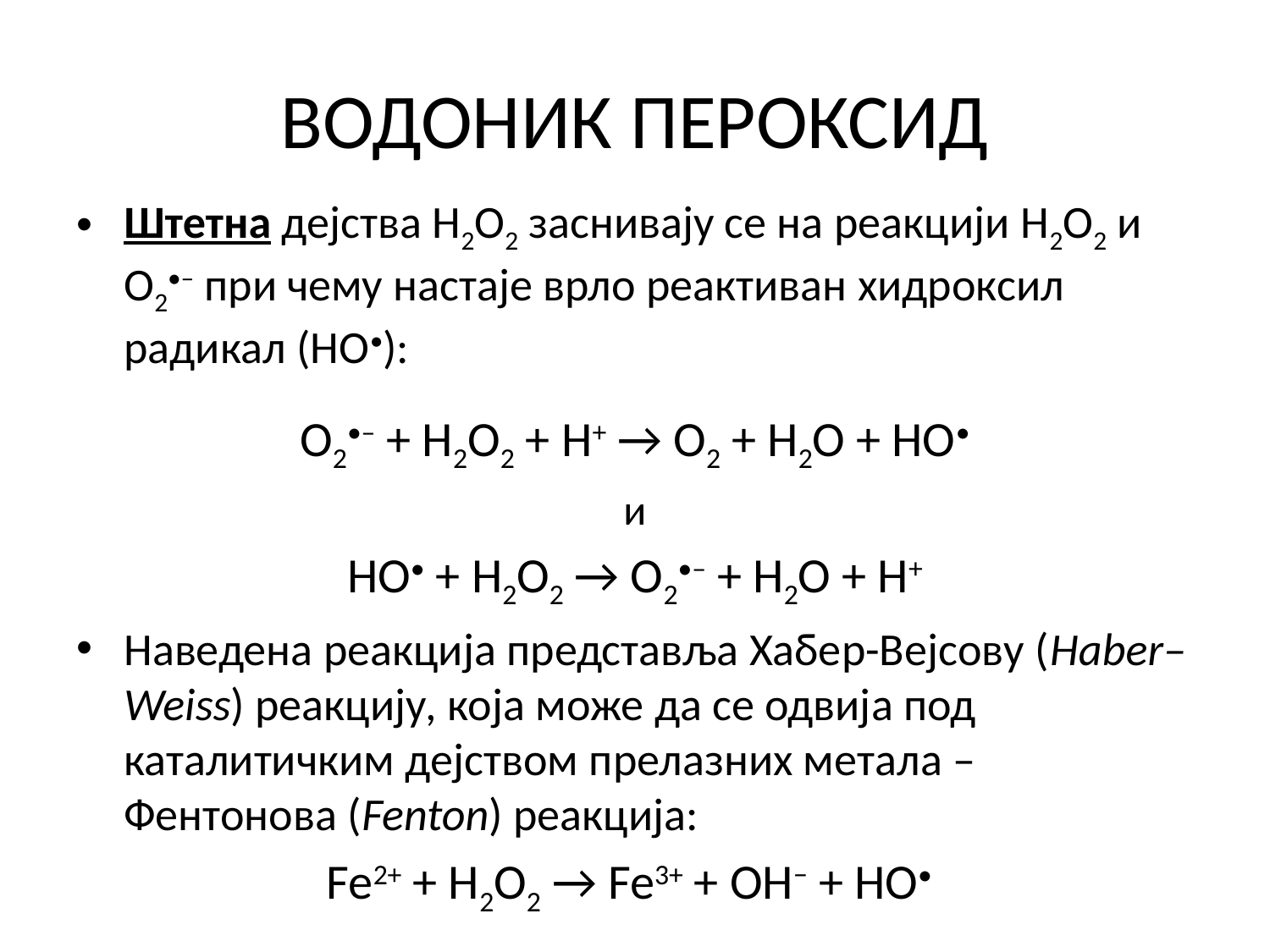

# ВОДОНИК ПЕРОКСИД
Штетна дејства H2О2 заснивају се на реакцији H2О2 и O2•– при чему настаје врло реактиван хидроксил радикал (HO•):

O2•– + H2О2 + Н+ → О2 + Н2О + HO•
и
HO• + H2О2 → O2•– + Н2О + H+
Наведена реакција представља Хабер-Вејсову (Haber–Weiss) реакцију, која може да се одвија под каталитичким дејством прелазних метала – Фентонова (Fenton) реакција:
Fe2+ + H2O2 → Fe3+ + OH− + HO•